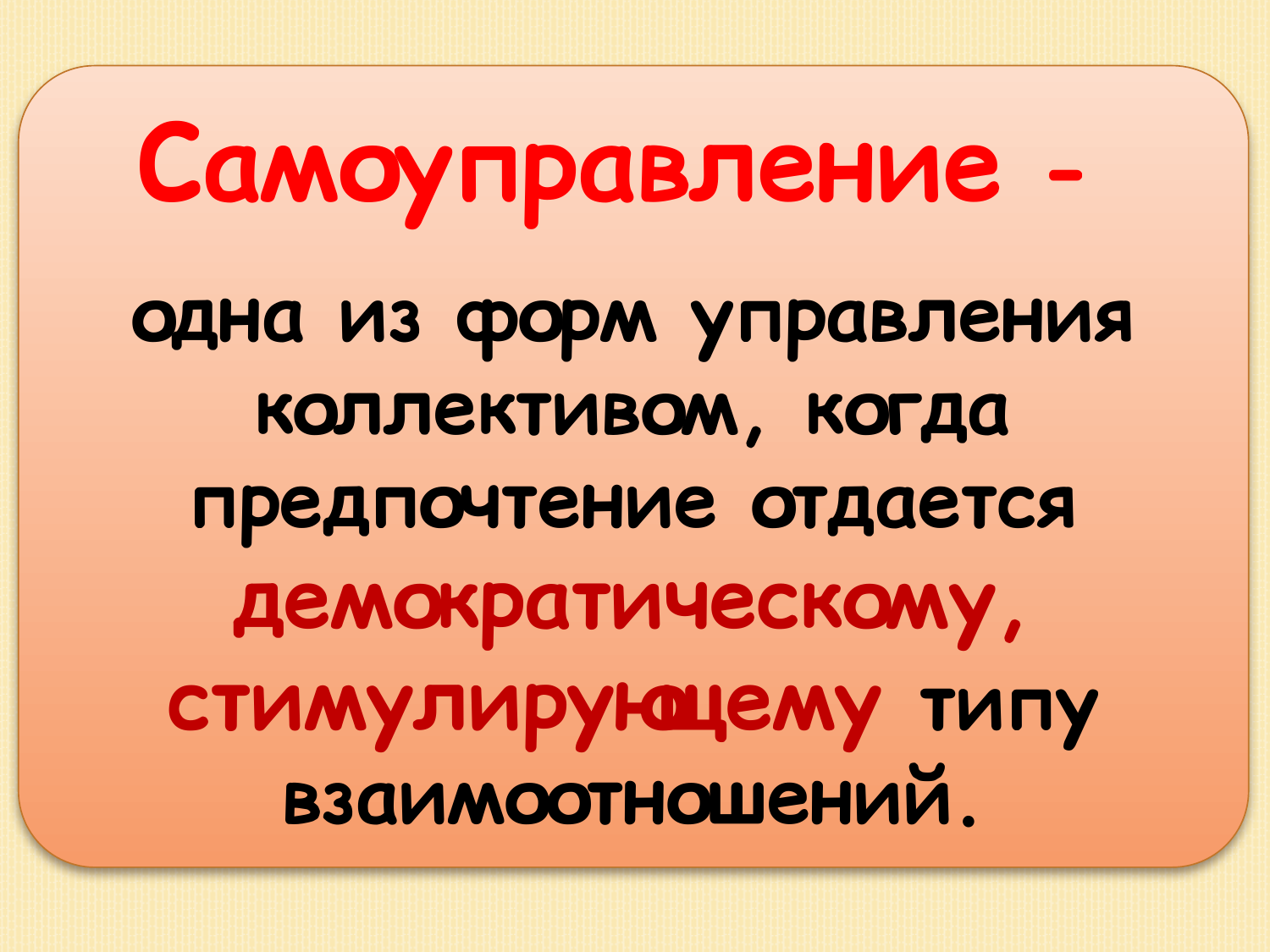

Самоуправление –
одна из форм управления коллективом, когда предпочтение отдается демократическому, стимулирующему типу взаимоотношений.